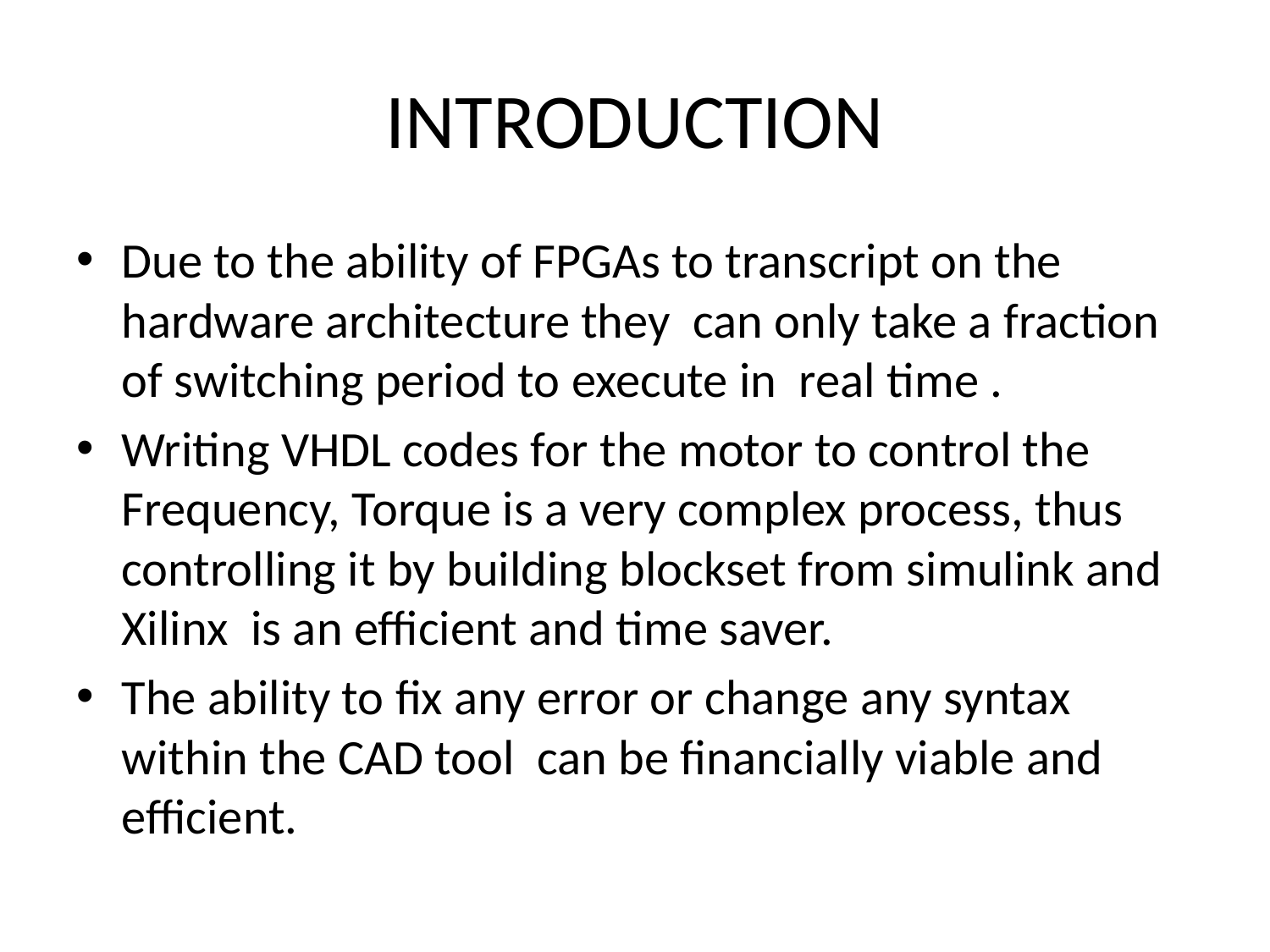

# INTRODUCTION
Due to the ability of FPGAs to transcript on the hardware architecture they  can only take a fraction of switching period to execute in  real time .
Writing VHDL codes for the motor to control the Frequency, Torque is a very complex process, thus controlling it by building blockset from simulink and Xilinx  is an efficient and time saver.
The ability to fix any error or change any syntax  within the CAD tool  can be financially viable and efficient.